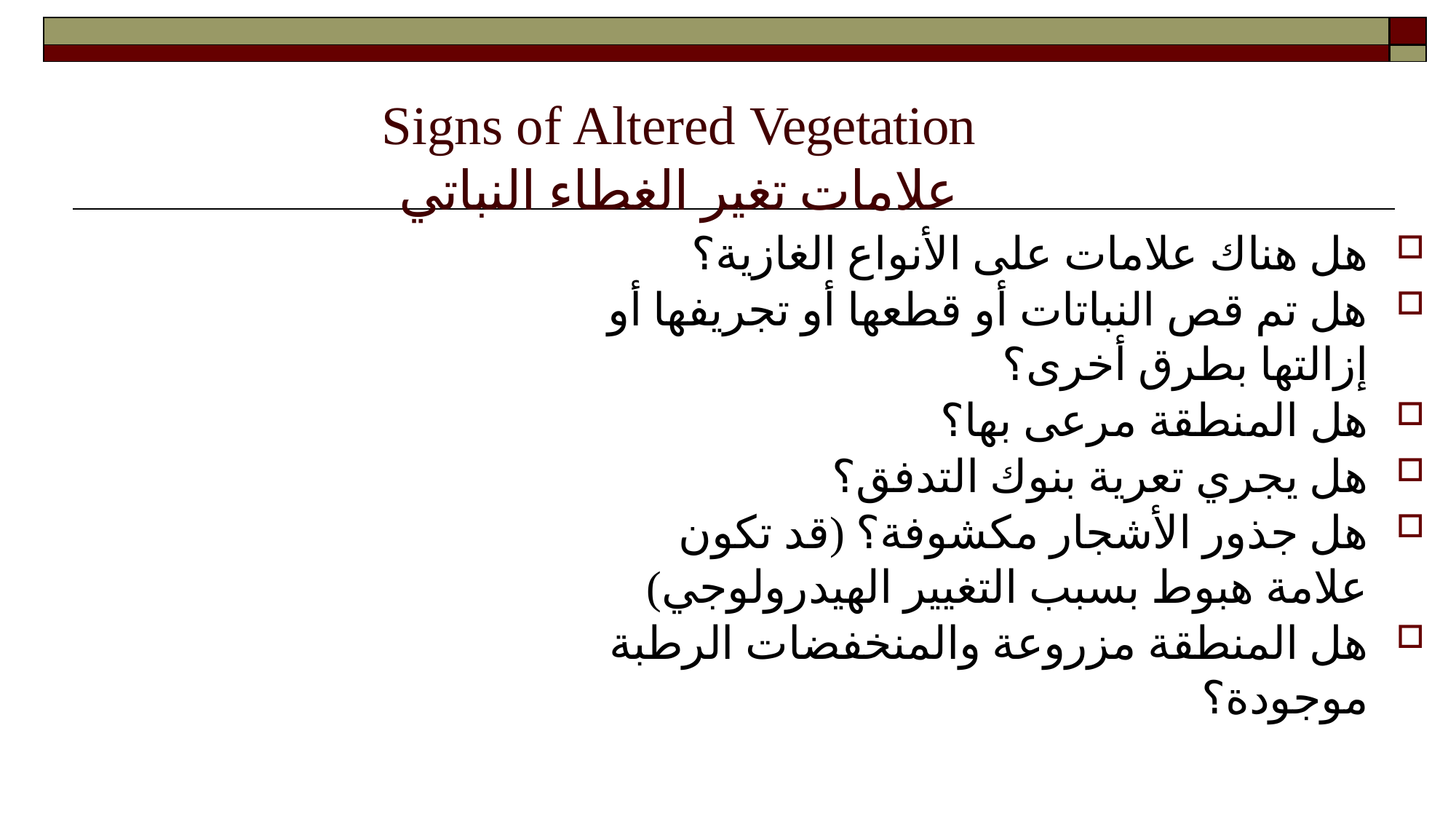

|  |  |
| --- | --- |
|  |  |
# Signs of Altered Vegetation علامات تغير الغطاء النباتي
هل هناك علامات على الأنواع الغازية؟
هل تم قص النباتات أو قطعها أو تجريفها أو إزالتها بطرق أخرى؟
هل المنطقة مرعى بها؟
هل يجري تعرية بنوك التدفق؟
هل جذور الأشجار مكشوفة؟ (قد تكون علامة هبوط بسبب التغيير الهيدرولوجي)
هل المنطقة مزروعة والمنخفضات الرطبة موجودة؟